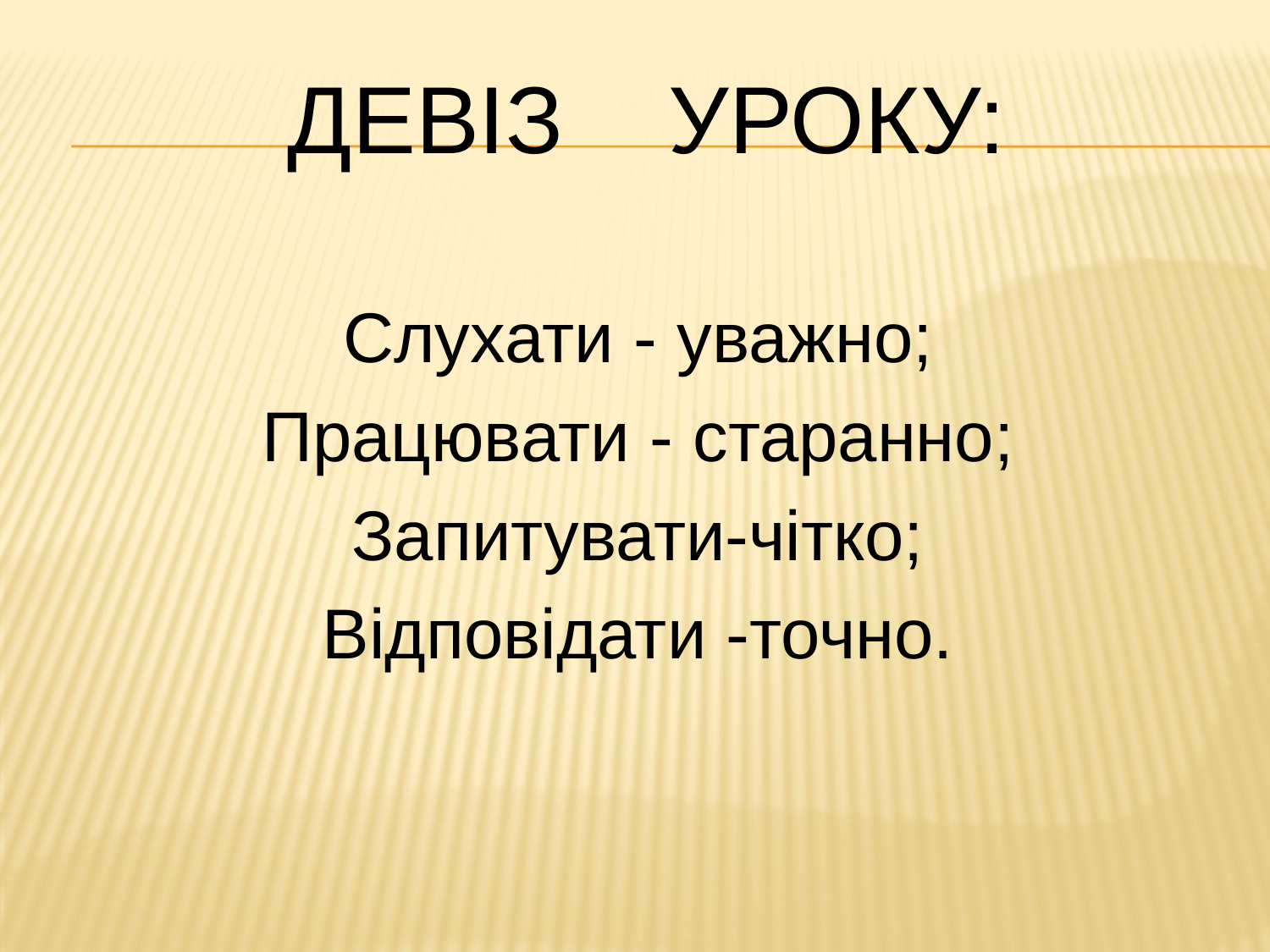

# Девіз    уроку:
Слухати - уважно;
Працювати - старанно;
Запитувати-чітко;
Відповідати -точно.